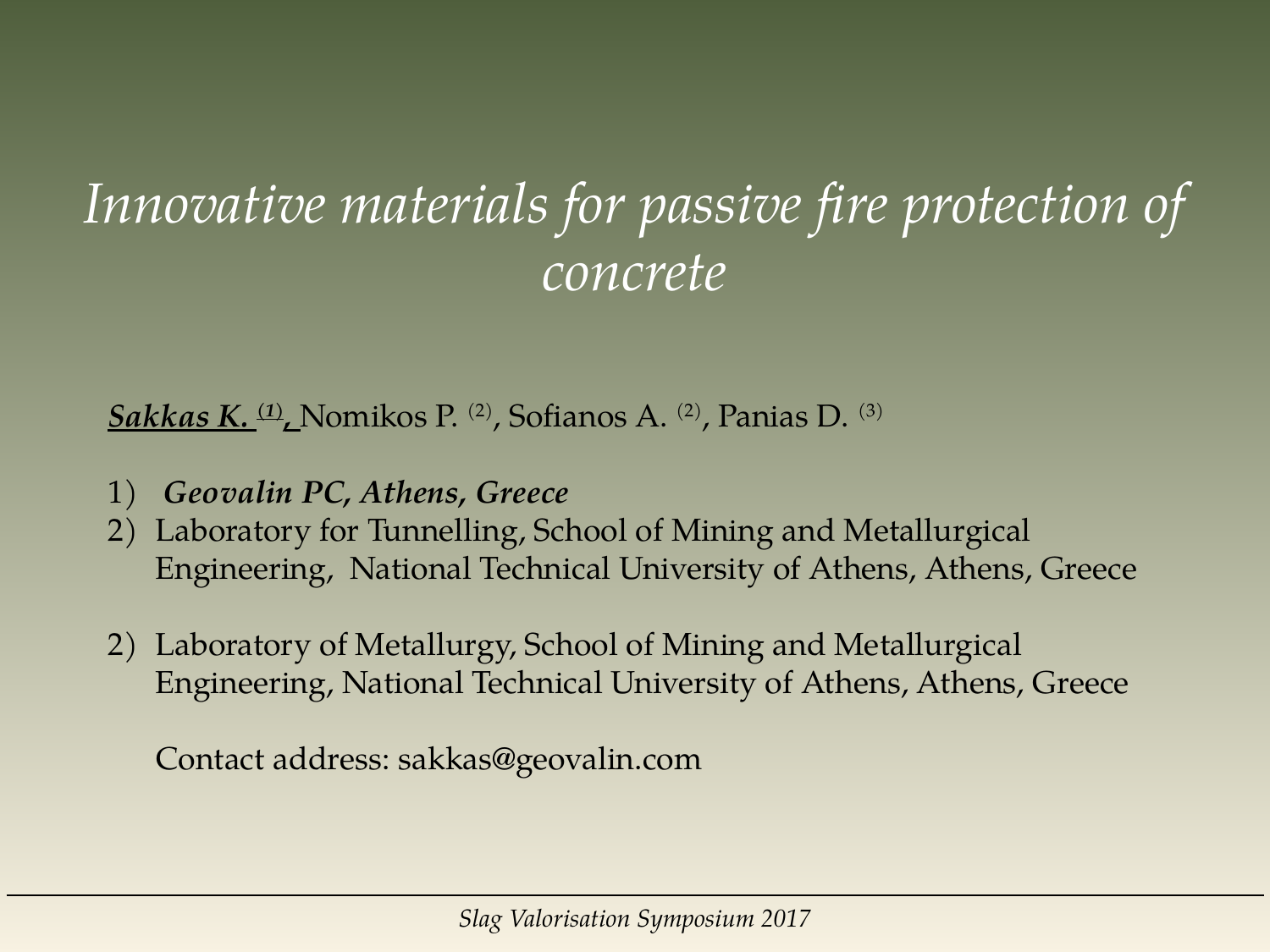

Innovative materials for passive fire protection of concrete
Sakkas K. (1), Nomikos P. (2), Sofianos A. (2), Panias D. (3)

 Geovalin PC, Athens, Greece
Laboratory for Tunnelling, School of Mining and Metallurgical Engineering,  National Technical University of Athens, Athens, Greece

Laboratory of Metallurgy, School of Mining and Metallurgical Engineering, National Technical University of Athens, Athens, Greece

      Contact address: sakkas@geovalin.com
Slag Valorisation Symposium 2017